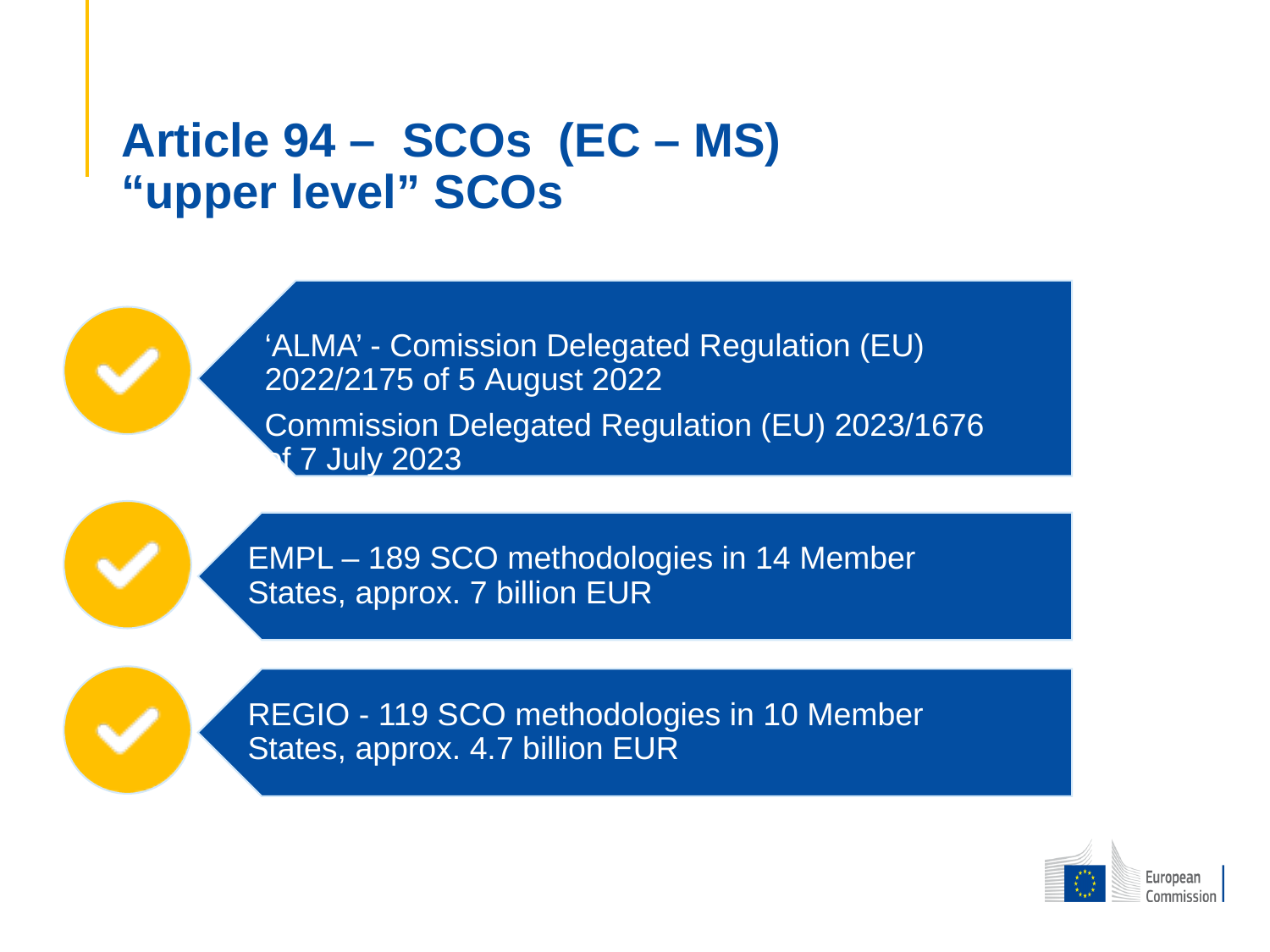

# Article 94 –  SCOs  (EC – MS) “upper level” SCOs

‘ALMA’ - Comission Delegated Regulation (EU) 2022/2175 of 5 August 2022
Commission Delegated Regulation (EU) 2023/1676 of 7 July 2023

EMPL – 189 SCO methodologies in 14 Member States, approx. 7 billion EUR
REGIO - 119 SCO methodologies in 10 Member States, approx. 4.7 billion EUR